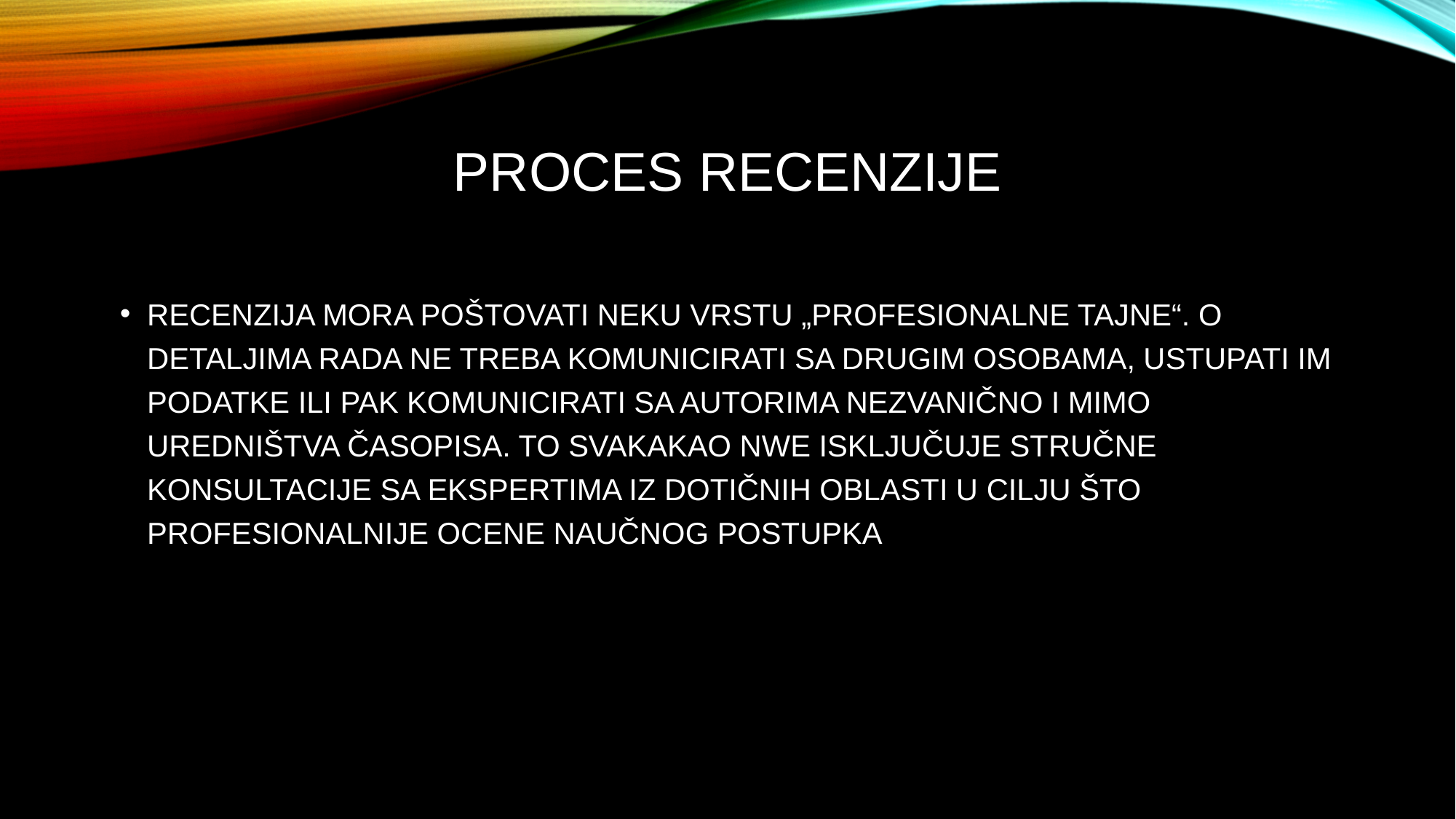

PROCES RECENZIJE
RECENZIJA MORA POŠTOVATI NEKU VRSTU „PROFESIONALNE TAJNE“. O DETALJIMA RADA NE TREBA KOMUNICIRATI SA DRUGIM OSOBAMA, USTUPATI IM PODATKE ILI PAK KOMUNICIRATI SA AUTORIMA NEZVANIČNO I MIMO UREDNIŠTVA ČASOPISA. TO SVAKAKAO NWE ISKLJUČUJE STRUČNE KONSULTACIJE SA EKSPERTIMA IZ DOTIČNIH OBLASTI U CILJU ŠTO PROFESIONALNIJE OCENE NAUČNOG POSTUPKA